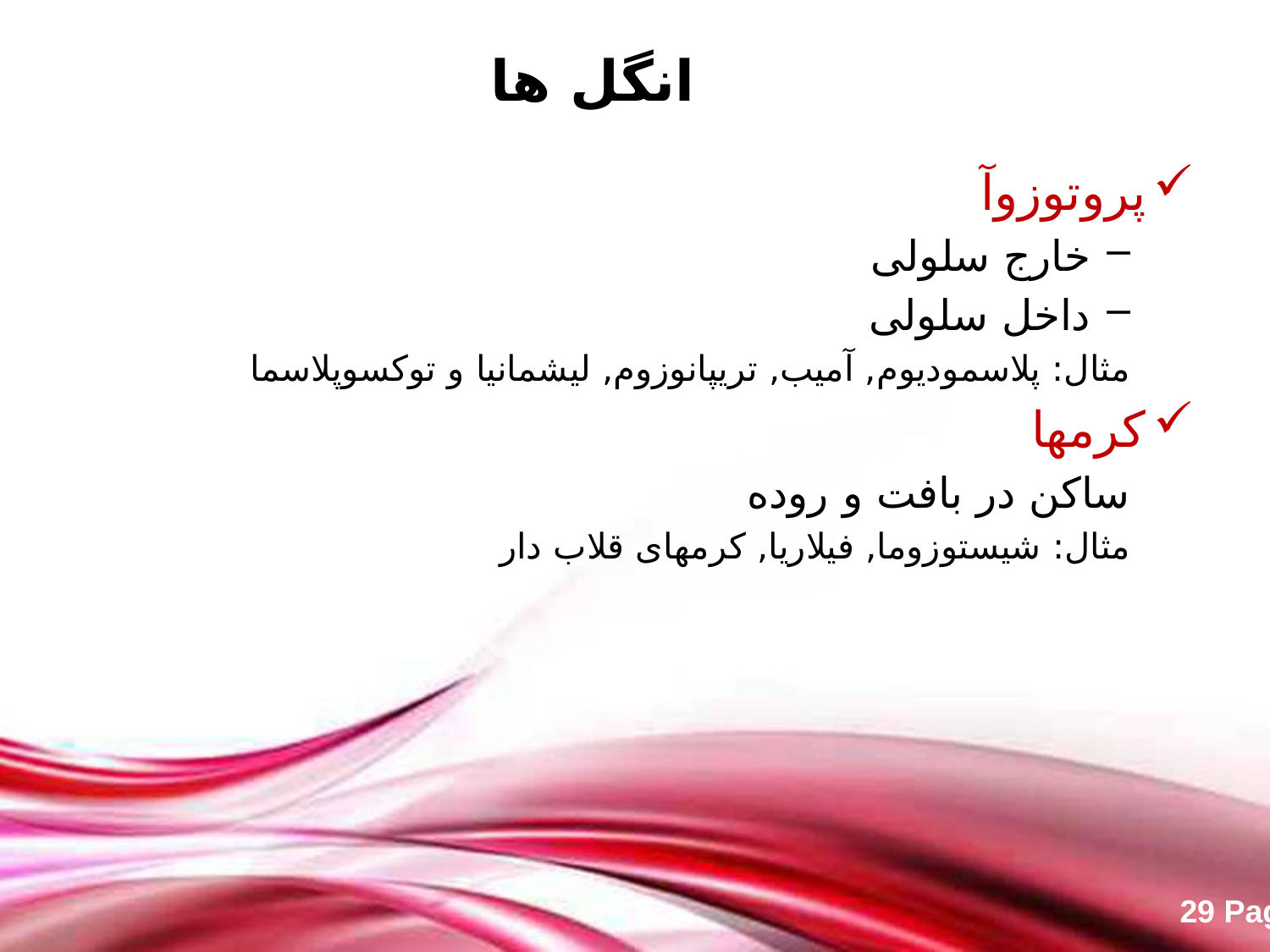

# انگل ها
پروتوزوآ
خارج سلولی
داخل سلولی
مثال: پلاسمودیوم, آمیب, تریپانوزوم, لیشمانیا و توکسوپلاسما
کرمها
ساکن در بافت و روده
مثال: شیستوزوما, فیلاریا, کرمهای قلاب دار